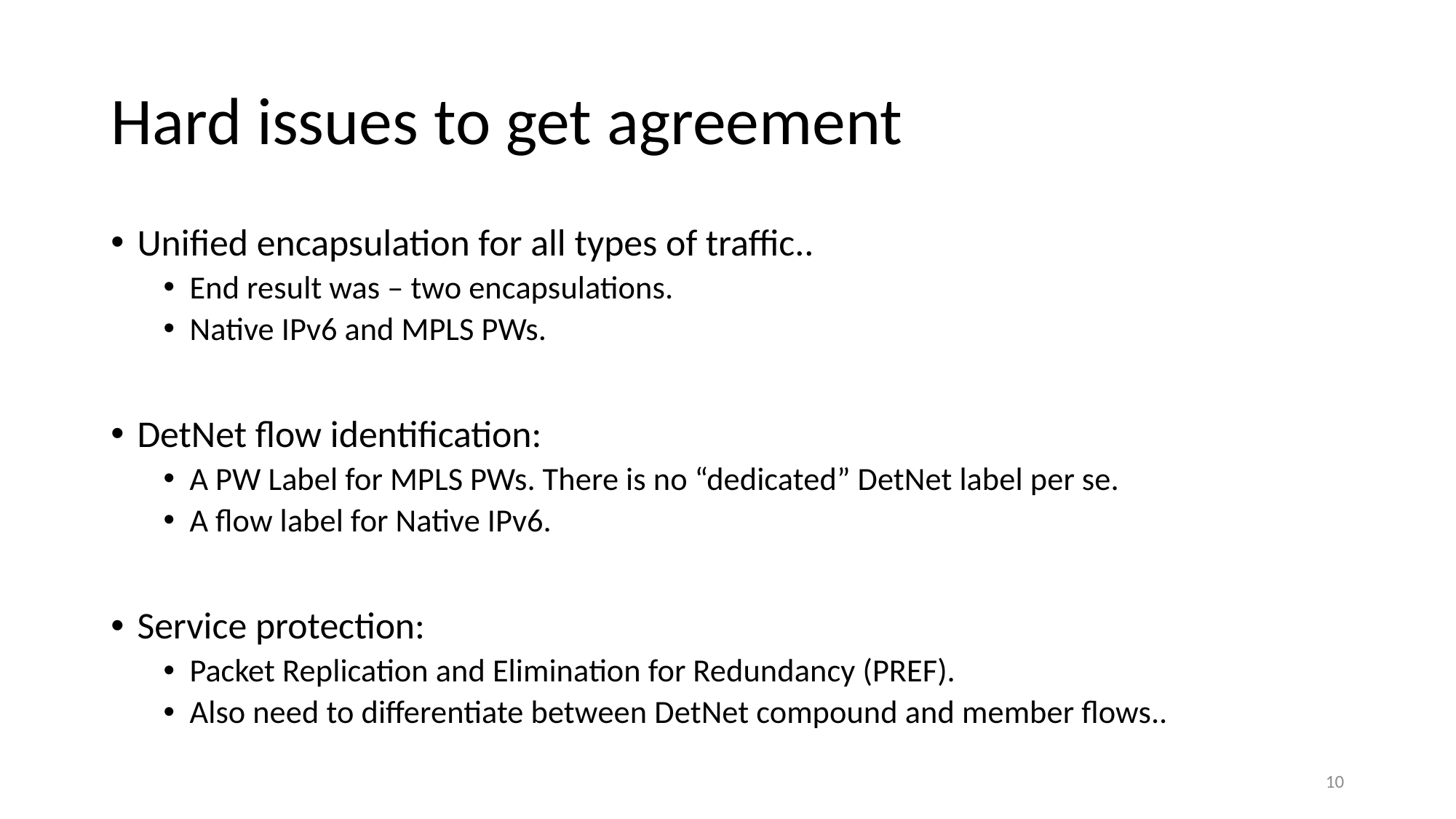

# Hard issues to get agreement
Unified encapsulation for all types of traffic..
End result was – two encapsulations.
Native IPv6 and MPLS PWs.

DetNet flow identification:
A PW Label for MPLS PWs. There is no “dedicated” DetNet label per se.
A flow label for Native IPv6.

Service protection:
Packet Replication and Elimination for Redundancy (PREF).
Also need to differentiate between DetNet compound and member flows..

10